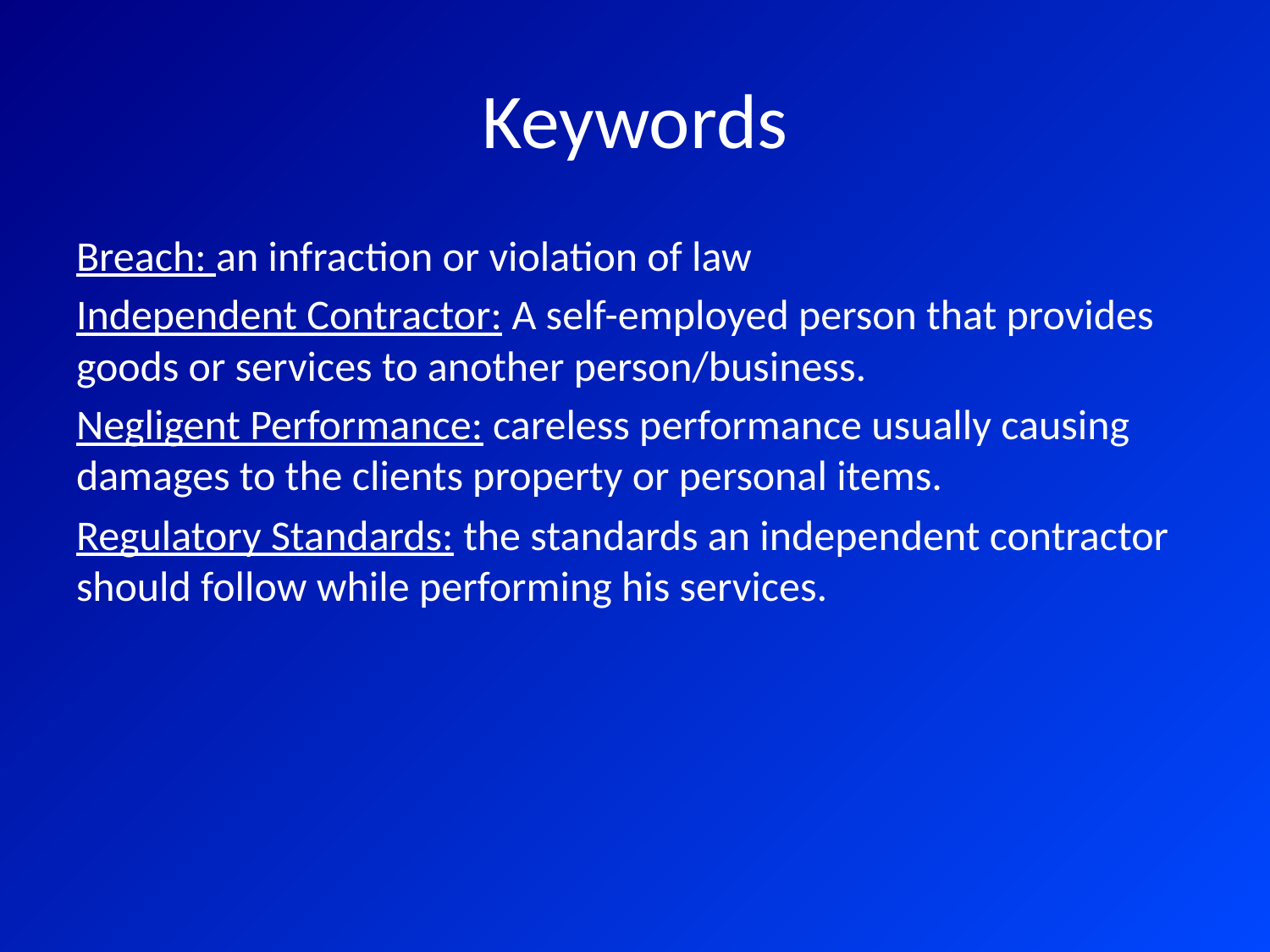

# Keywords
Breach: an infraction or violation of law
Independent Contractor: A self-employed person that provides goods or services to another person/business.
Negligent Performance: careless performance usually causing damages to the clients property or personal items.
Regulatory Standards: the standards an independent contractor should follow while performing his services.